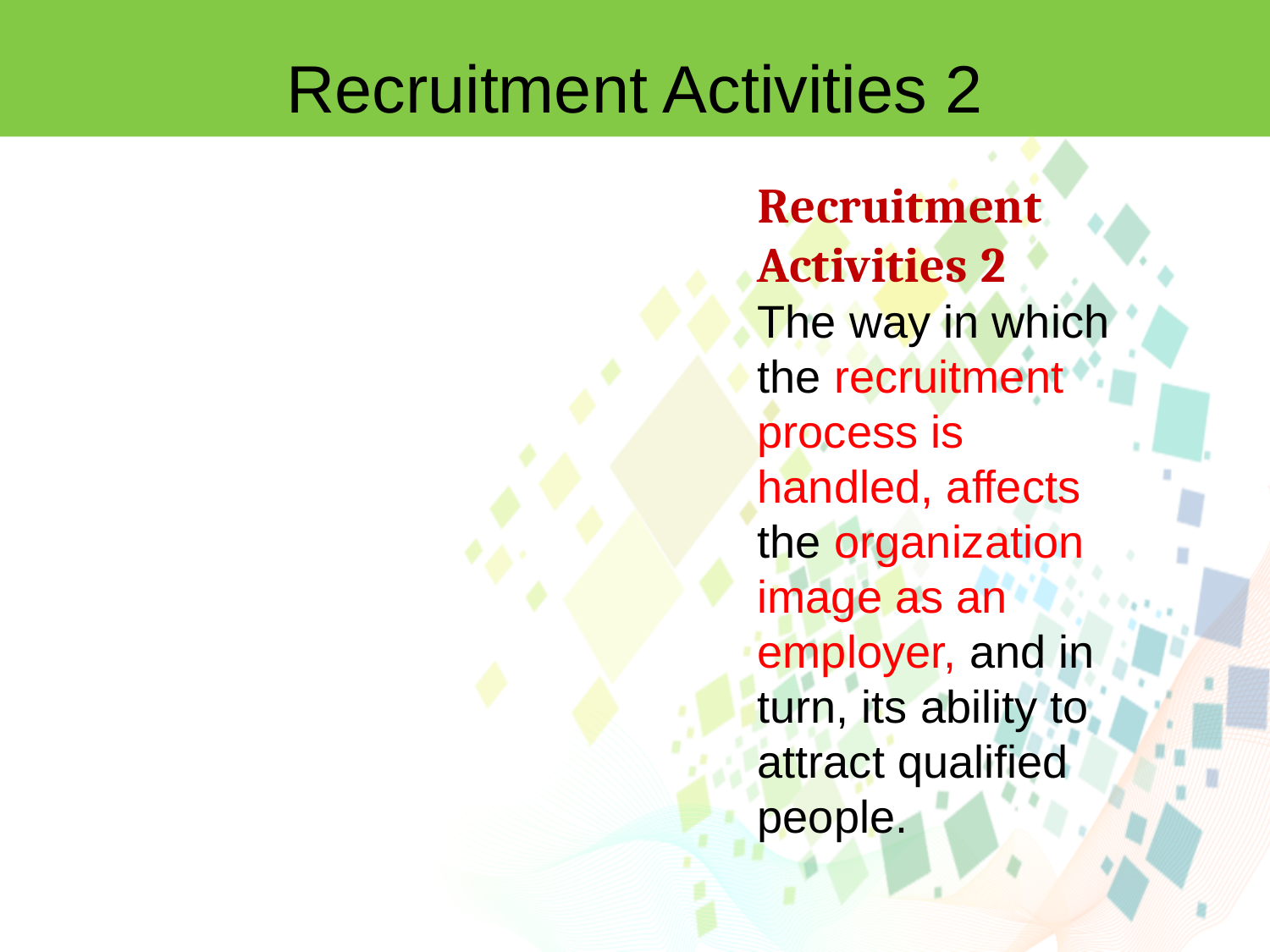

Recruitment Activities 2
Recruitment Activities 2
The way in which the recruitment process is handled, affects the organization image as an employer, and in turn, its ability to attract qualified people.